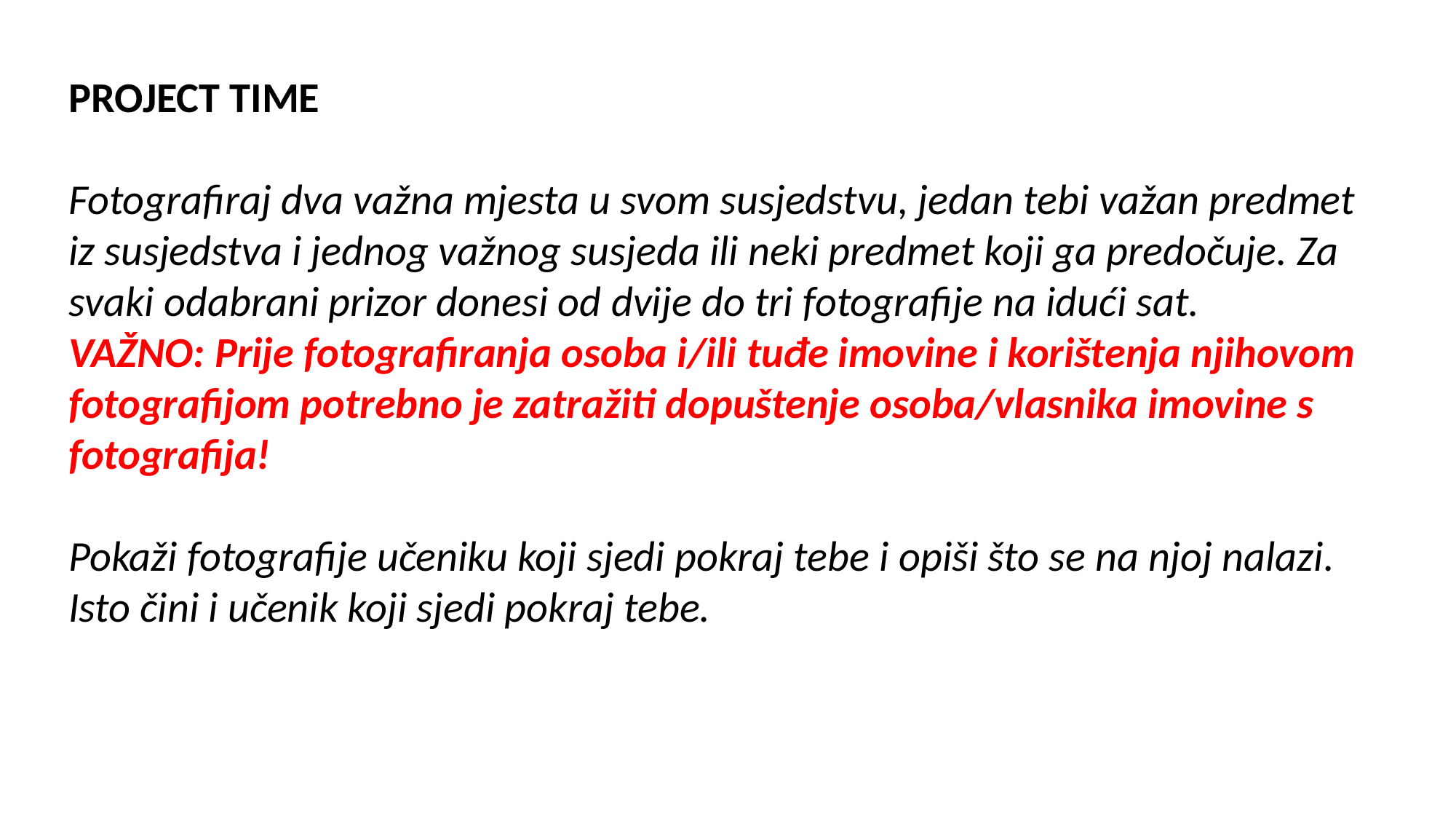

PROJECT TIME

Fotografiraj dva važna mjesta u svom susjedstvu, jedan tebi važan predmet iz susjedstva i jednog važnog susjeda ili neki predmet koji ga predočuje. Za svaki odabrani prizor donesi od dvije do tri fotografije na idući sat.
VAŽNO: Prije fotografiranja osoba i/ili tuđe imovine i korištenja njihovom fotografijom potrebno je zatražiti dopuštenje osoba/vlasnika imovine s fotografija!

Pokaži fotografije učeniku koji sjedi pokraj tebe i opiši što se na njoj nalazi. Isto čini i učenik koji sjedi pokraj tebe.